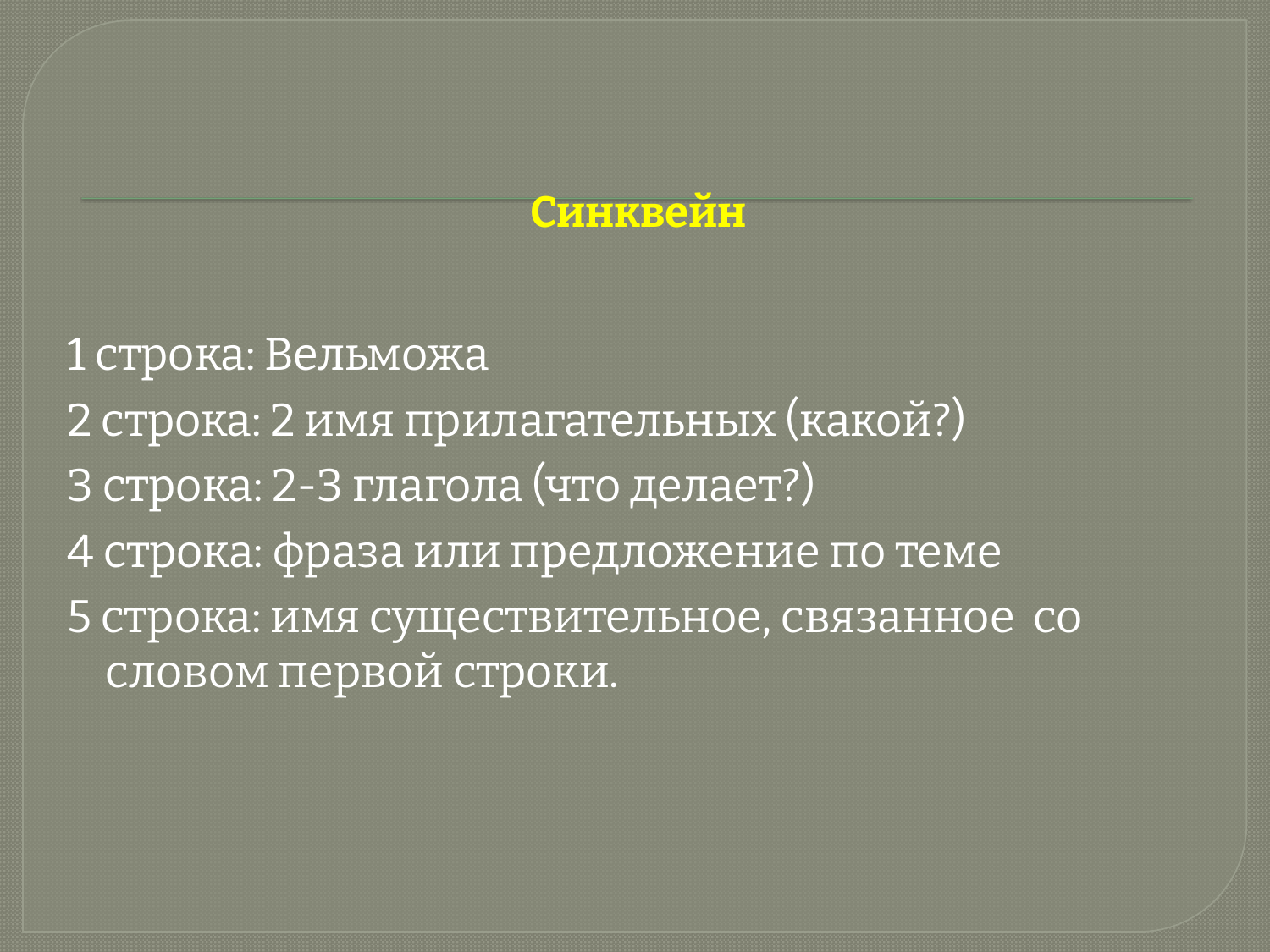

# Синквейн
1 строка: Вельможа
2 строка: 2 имя прилагательных (какой?)
3 строка: 2-3 глагола (что делает?)
4 строка: фраза или предложение по теме
5 строка: имя существительное, связанное  со  словом первой строки.